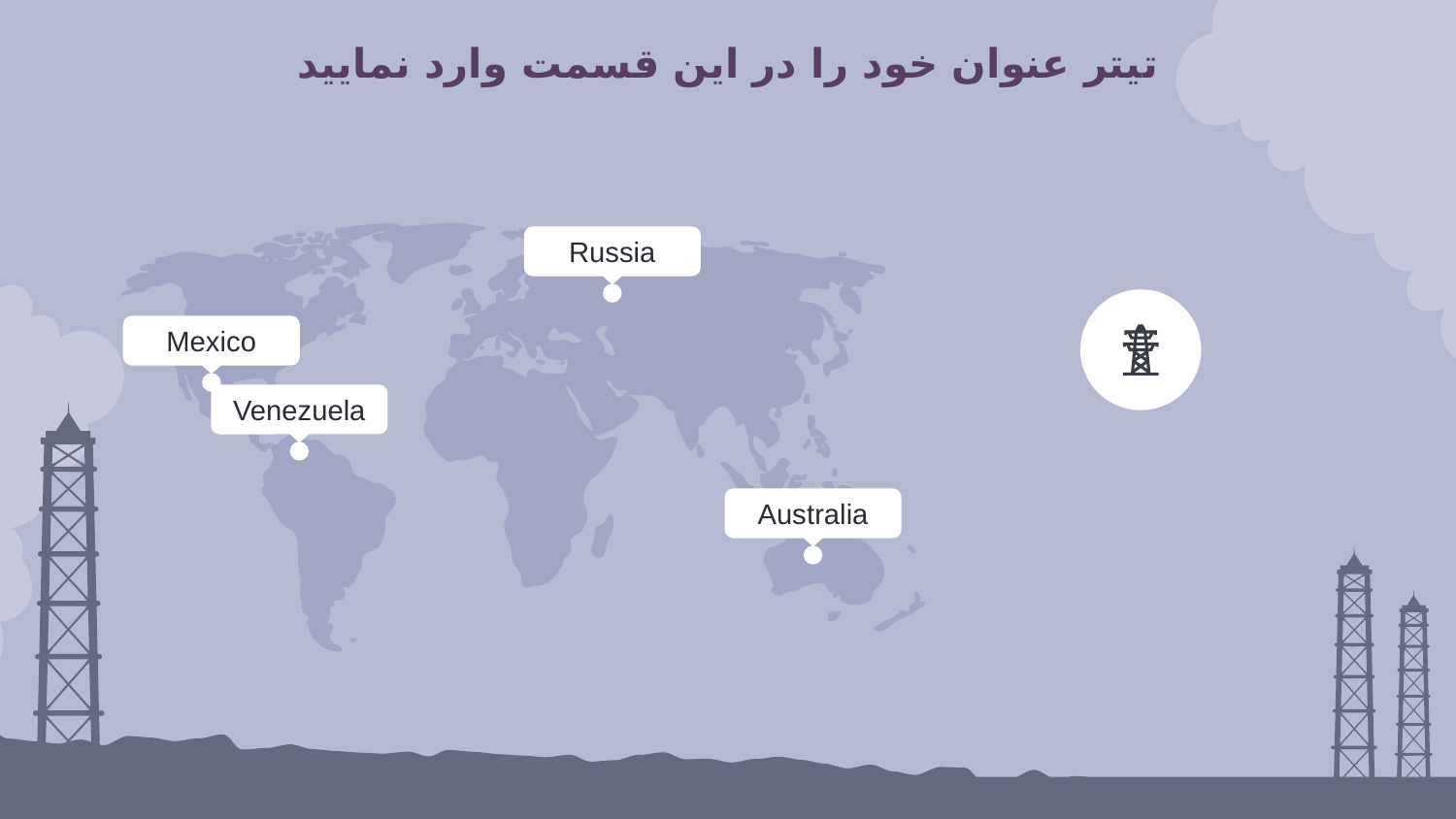

تیتر عنوان خود را در این قسمت وارد نمایید

Russia

Mexico

Venezuela

Australia